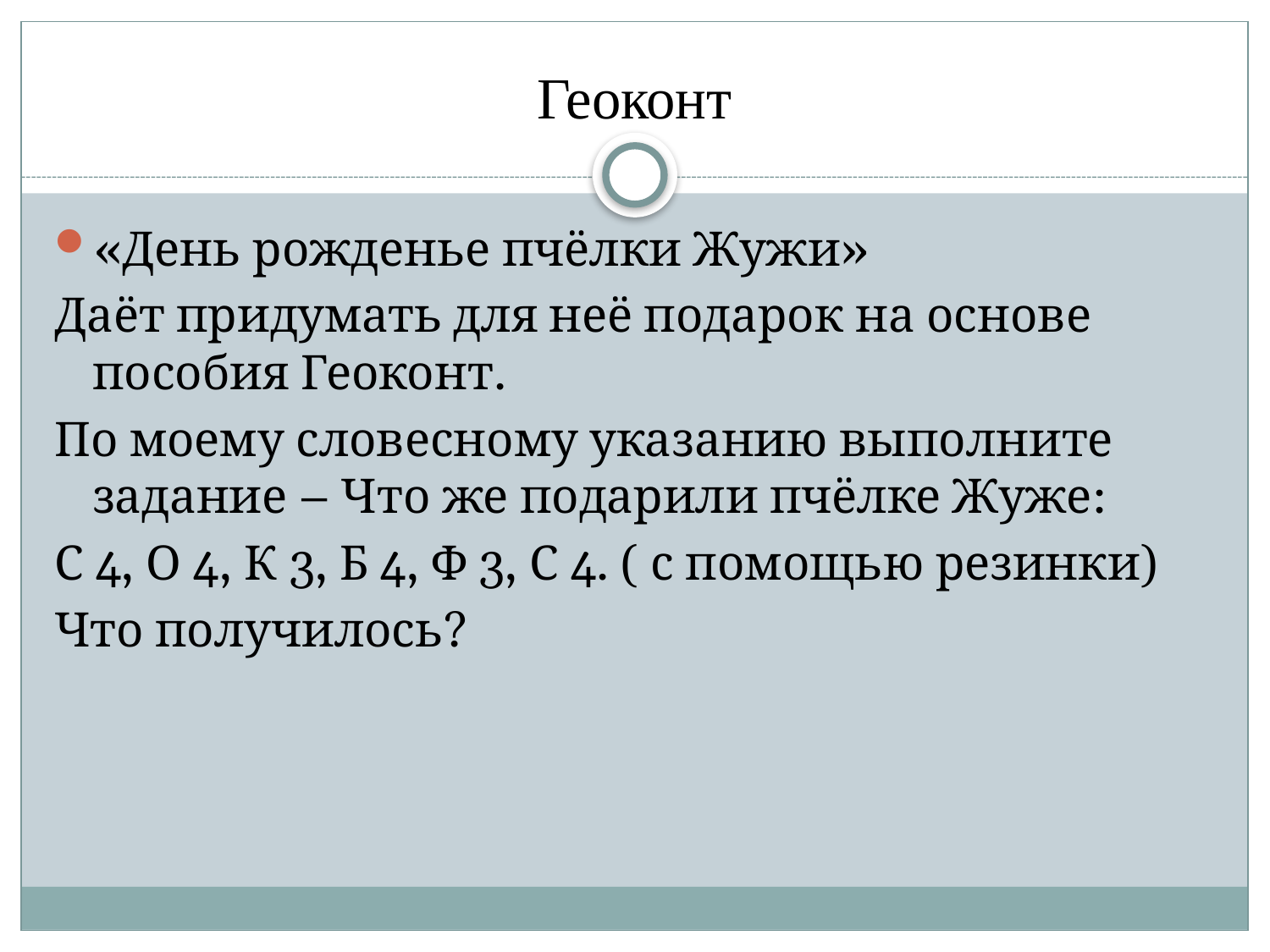

# Геоконт
«День рожденье пчёлки Жужи»
Даёт придумать для неё подарок на основе пособия Геоконт.
По моему словесному указанию выполните задание – Что же подарили пчёлке Жуже:
С 4, О 4, К 3, Б 4, Ф 3, С 4. ( с помощью резинки)
Что получилось?